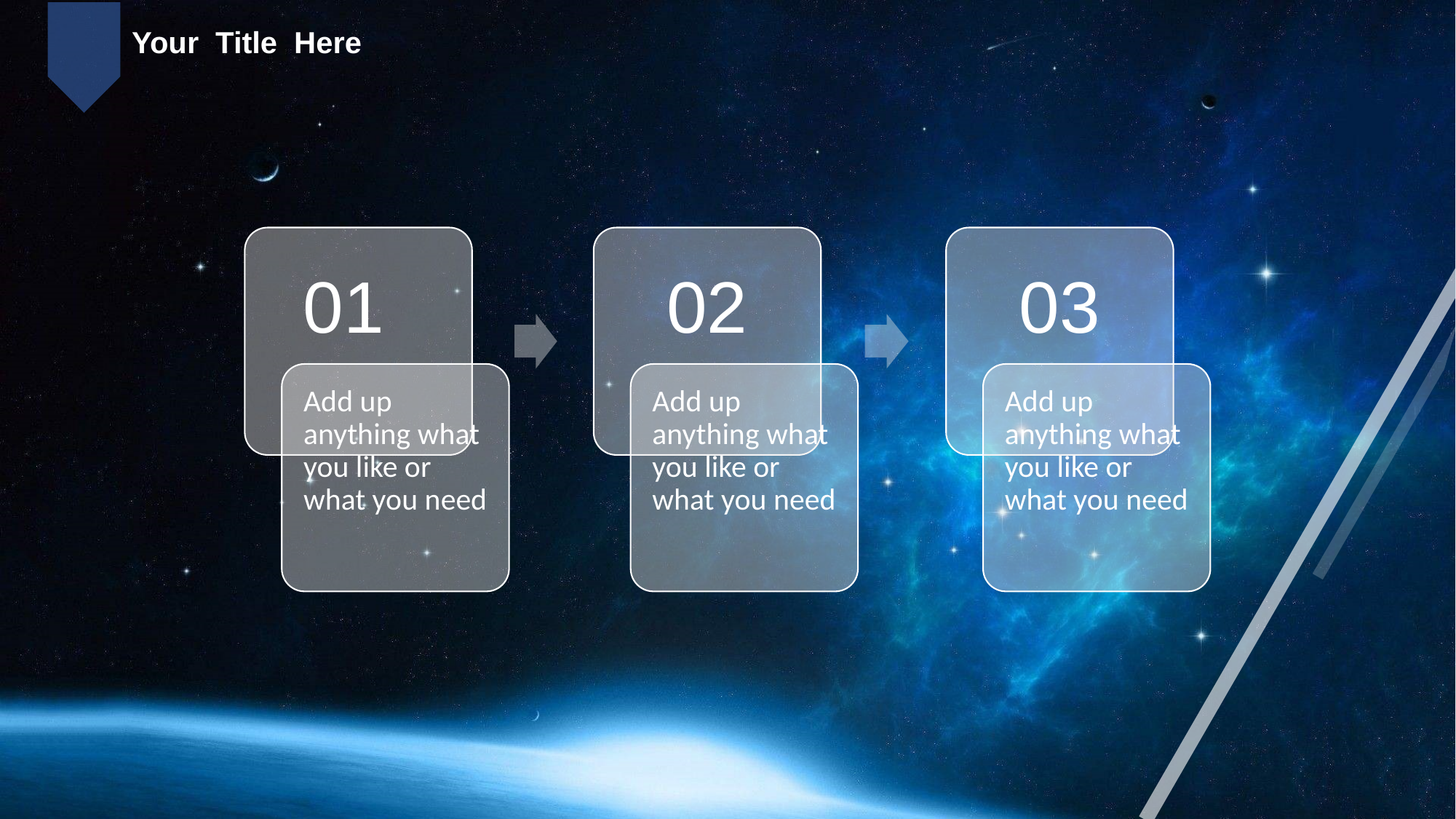

Your  Title  Here

Add up anything what you like or what you need

Add up anything what you like or what you need

Add up anything what you like or what you need

01
02
03